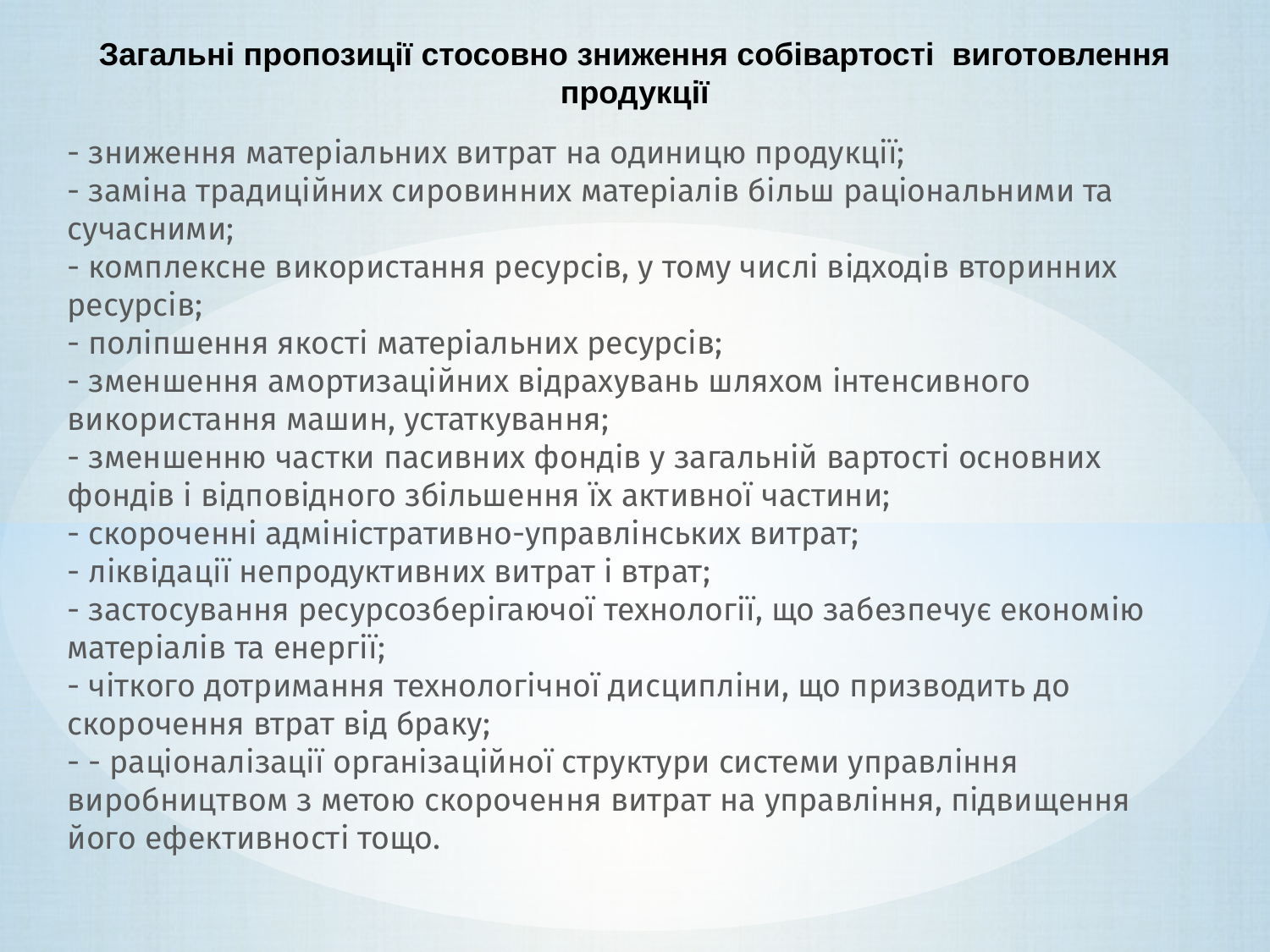

# Загальні пропозиції стосовно зниження собівартості  виготовлення продукції
- зниження матеріальних витрат на одиницю продукції;
- заміна традиційних сировинних матеріалів більш раціональними та сучасними;
- комплексне використання ресурсів, у тому числі відходів вторинних ресурсів;
- поліпшення якості матеріальних ресурсів;
- зменшення амортизаційних відрахувань шляхом інтенсивного використання машин, устаткування;
- зменшенню частки пасивних фондів у загальній вартості основних фондів і відповідного збільшення їх активної частини;
- скороченні адміністративно-управлінських витрат;
- ліквідації непродуктивних витрат і втрат;
- застосування ресурсозберігаючої технології, що забезпечує економію матеріалів та енергії;
- чіткого дотримання технологічної дисципліни, що призводить до скорочення втрат від браку;
- - раціоналізації організаційної структури системи управління виробництвом з метою скорочення витрат на управління, підвищення його ефективності тощо.